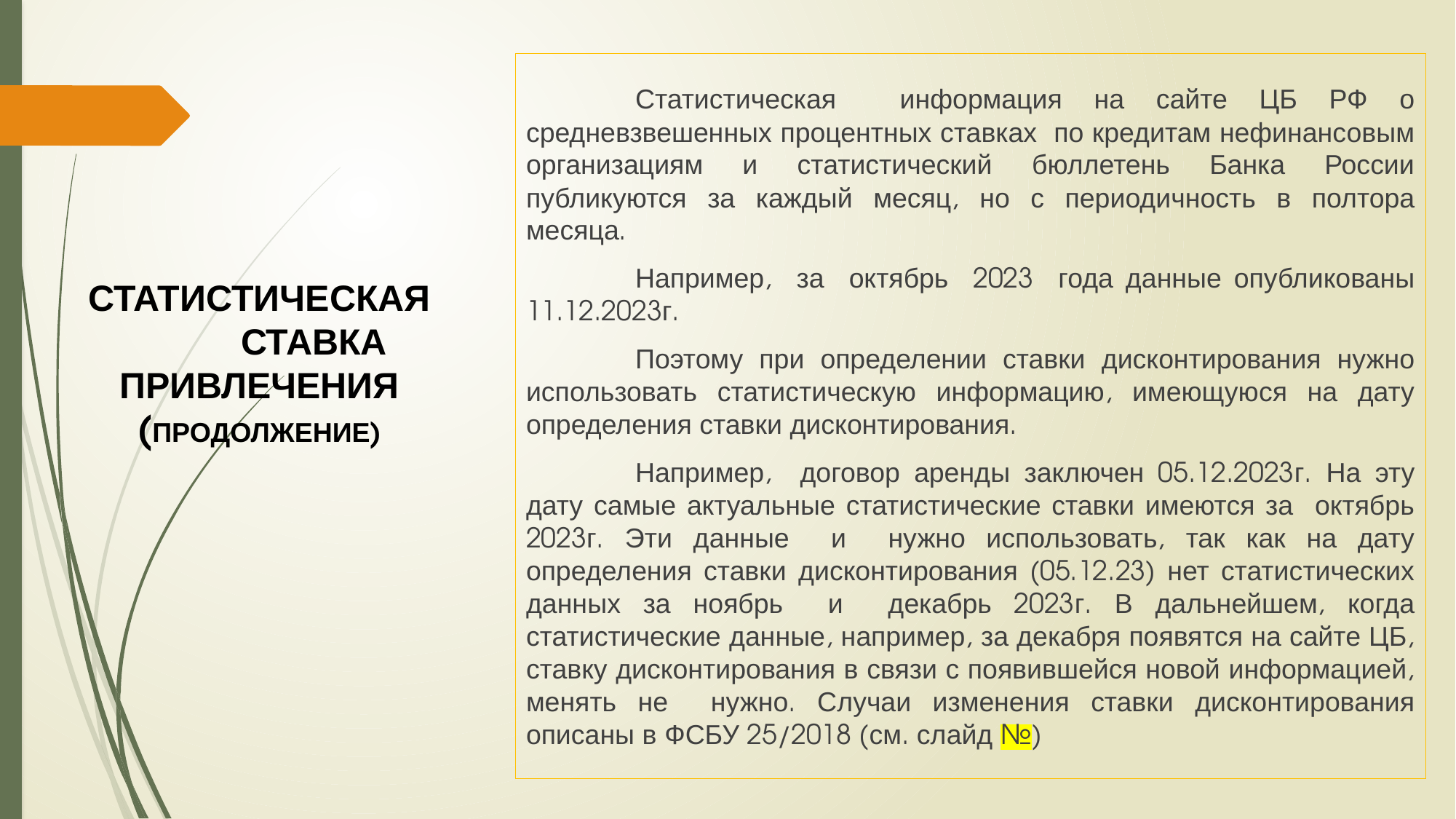

Статистическая  информация на сайте ЦБ РФ о средневзвешенных процентных ставках  по кредитам нефинансовым организациям и статистический бюллетень Банка России публикуются за каждый месяц, но с периодичность в полтора месяца.
	Например,  за  октябрь  2023  года данные опубликованы 11.12.2023г.
	Поэтому при определении ставки дисконтирования нужно использовать статистическую информацию, имеющуюся на дату определения ставки дисконтирования.
	Например,  договор аренды заключен 05.12.2023г. На эту дату самые актуальные статистические ставки имеются за  октябрь 2023г. Эти данные  и  нужно использовать, так как на дату определения ставки дисконтирования (05.12.23) нет статистических данных за ноябрь  и  декабрь 2023г. В дальнейшем, когда статистические данные, например, за декабря появятся на сайте ЦБ, ставку дисконтирования в связи с появившейся новой информацией, менять не  нужно. Случаи изменения ставки дисконтирования описаны в ФСБУ 25/2018 (см. слайд №)

Статистическая	 ставка  привлечения (продолжение)